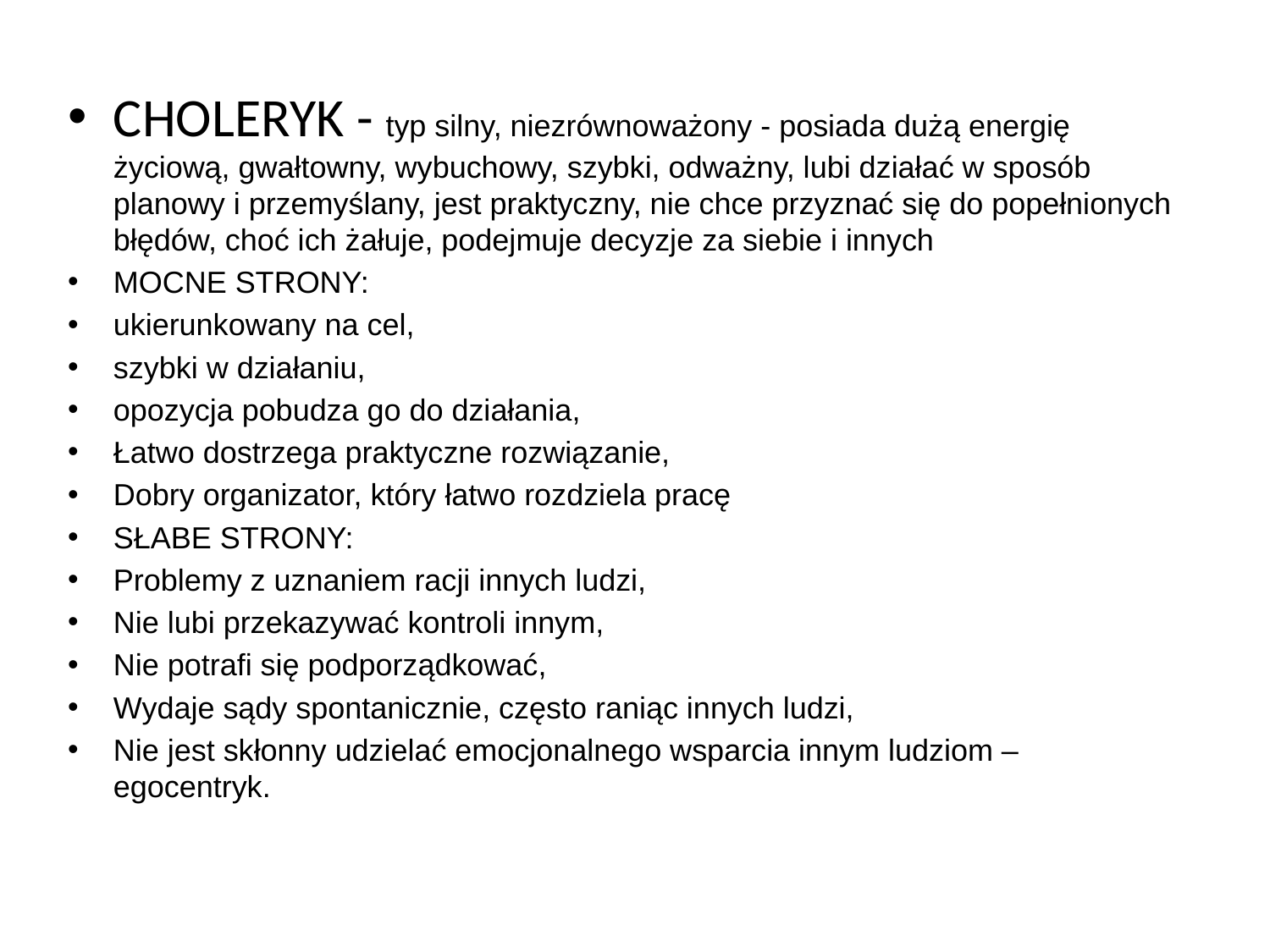

CHOLERYK - typ silny, niezrównoważony - posiada dużą energię życiową, gwałtowny, wybuchowy, szybki, odważny, lubi działać w sposób planowy i przemyślany, jest praktyczny, nie chce przyznać się do popełnionych błędów, choć ich żałuje, podejmuje decyzje za siebie i innych
MOCNE STRONY:
ukierunkowany na cel,
szybki w działaniu,
opozycja pobudza go do działania,
Łatwo dostrzega praktyczne rozwiązanie,
Dobry organizator, który łatwo rozdziela pracę
SŁABE STRONY:
Problemy z uznaniem racji innych ludzi,
Nie lubi przekazywać kontroli innym,
Nie potrafi się podporządkować,
Wydaje sądy spontanicznie, często raniąc innych ludzi,
Nie jest skłonny udzielać emocjonalnego wsparcia innym ludziom – egocentryk.